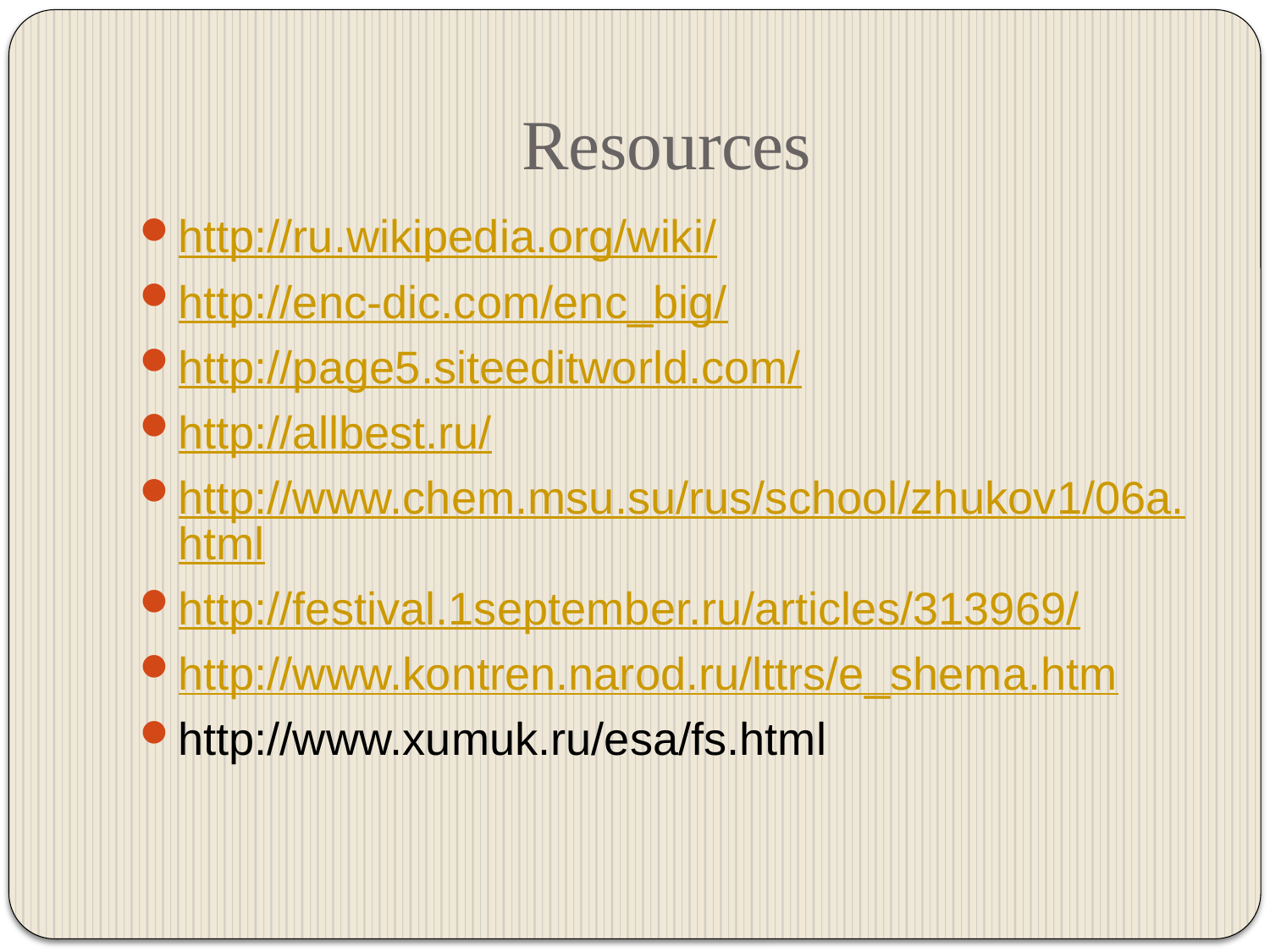

# Resources
http://ru.wikipedia.org/wiki/
http://enc-dic.com/enc_big/
http://page5.siteeditworld.com/
http://allbest.ru/
http://www.chem.msu.su/rus/school/zhukov1/06a.html
http://festival.1september.ru/articles/313969/
http://www.kontren.narod.ru/lttrs/e_shema.htm
http://www.xumuk.ru/esa/fs.html